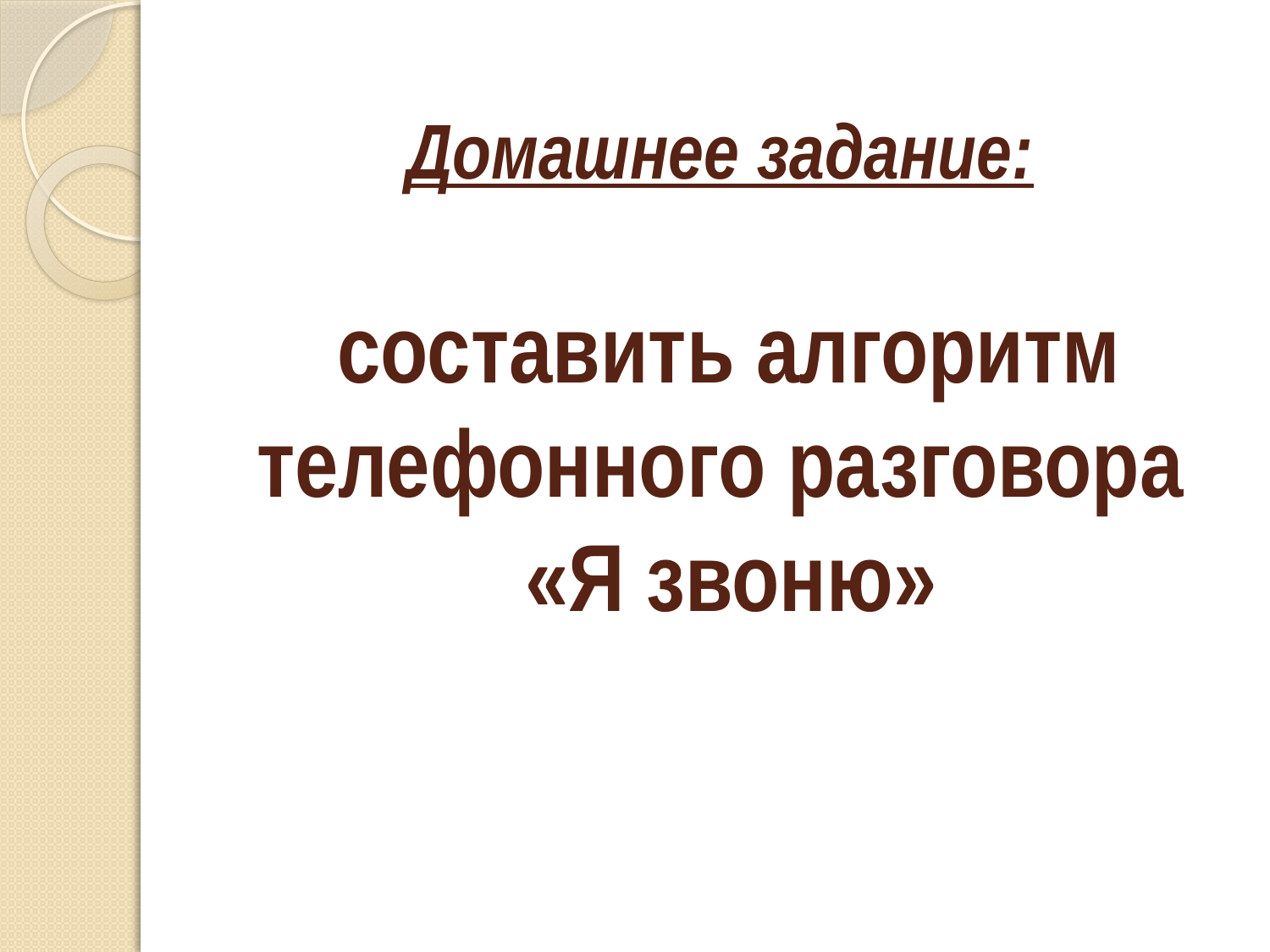

# Домашнее задание: составить алгоритм телефонного разговора «Я звоню»